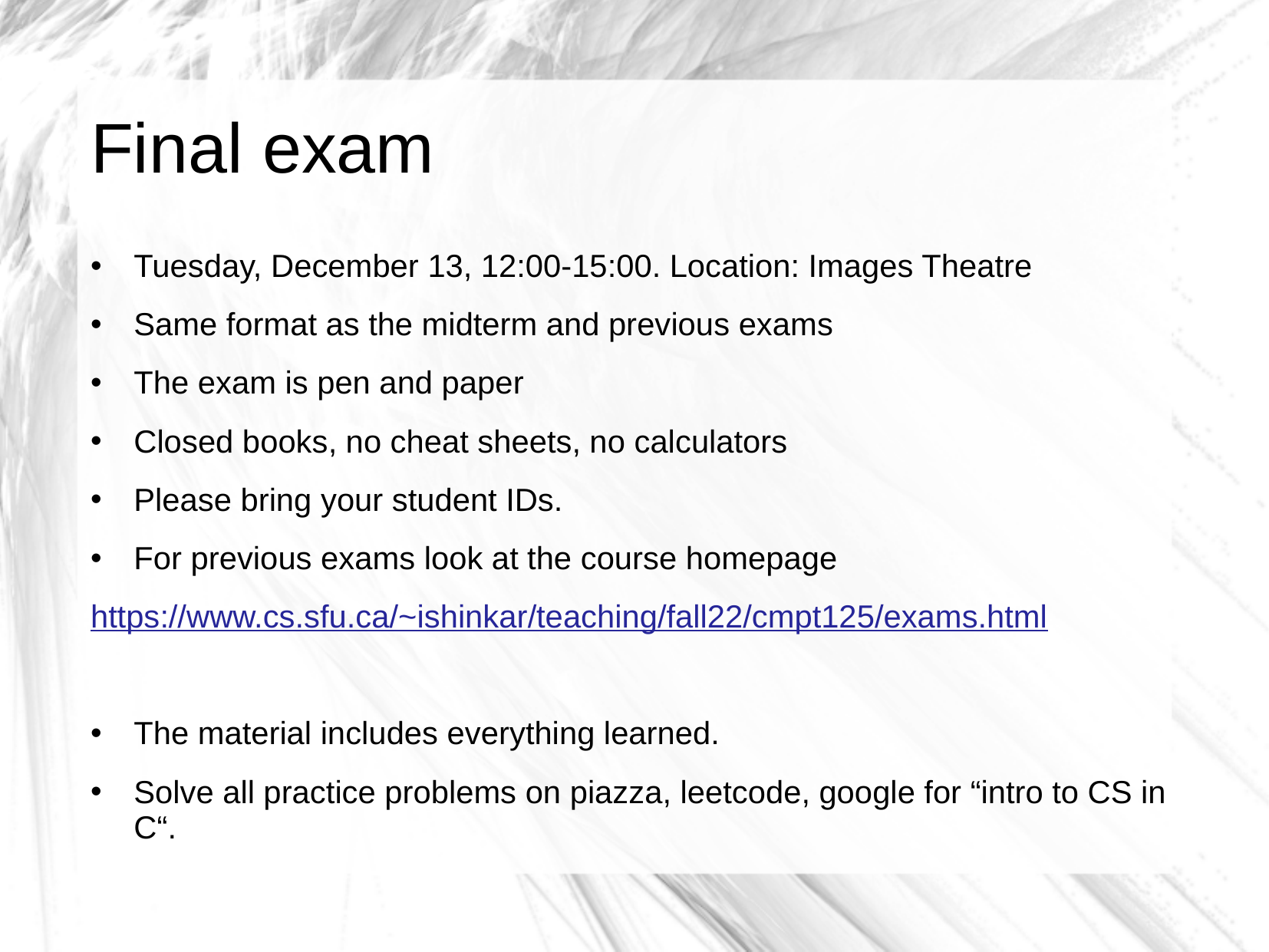

Final exam
Tuesday, December 13, 12:00-15:00. Location: Images Theatre
Same format as the midterm and previous exams
The exam is pen and paper
Closed books, no cheat sheets, no calculators
Please bring your student IDs.
For previous exams look at the course homepage
https://www.cs.sfu.ca/~ishinkar/teaching/fall22/cmpt125/exams.html

The material includes everything learned.
Solve all practice problems on piazza, leetcode, google for “intro to CS in C“.